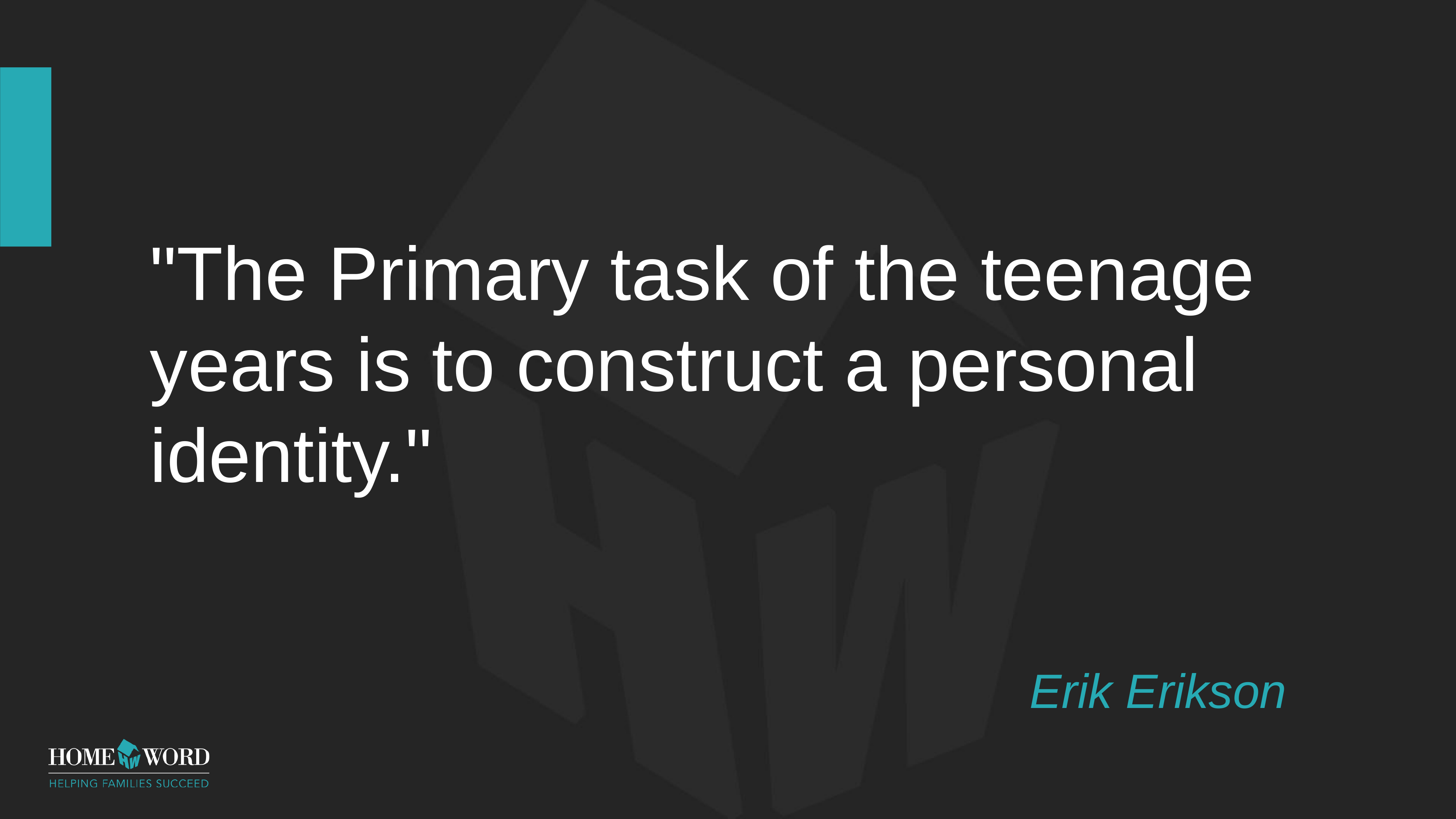

# "The Primary task of the teenage years is to construct a personal identity."
Erik Erikson